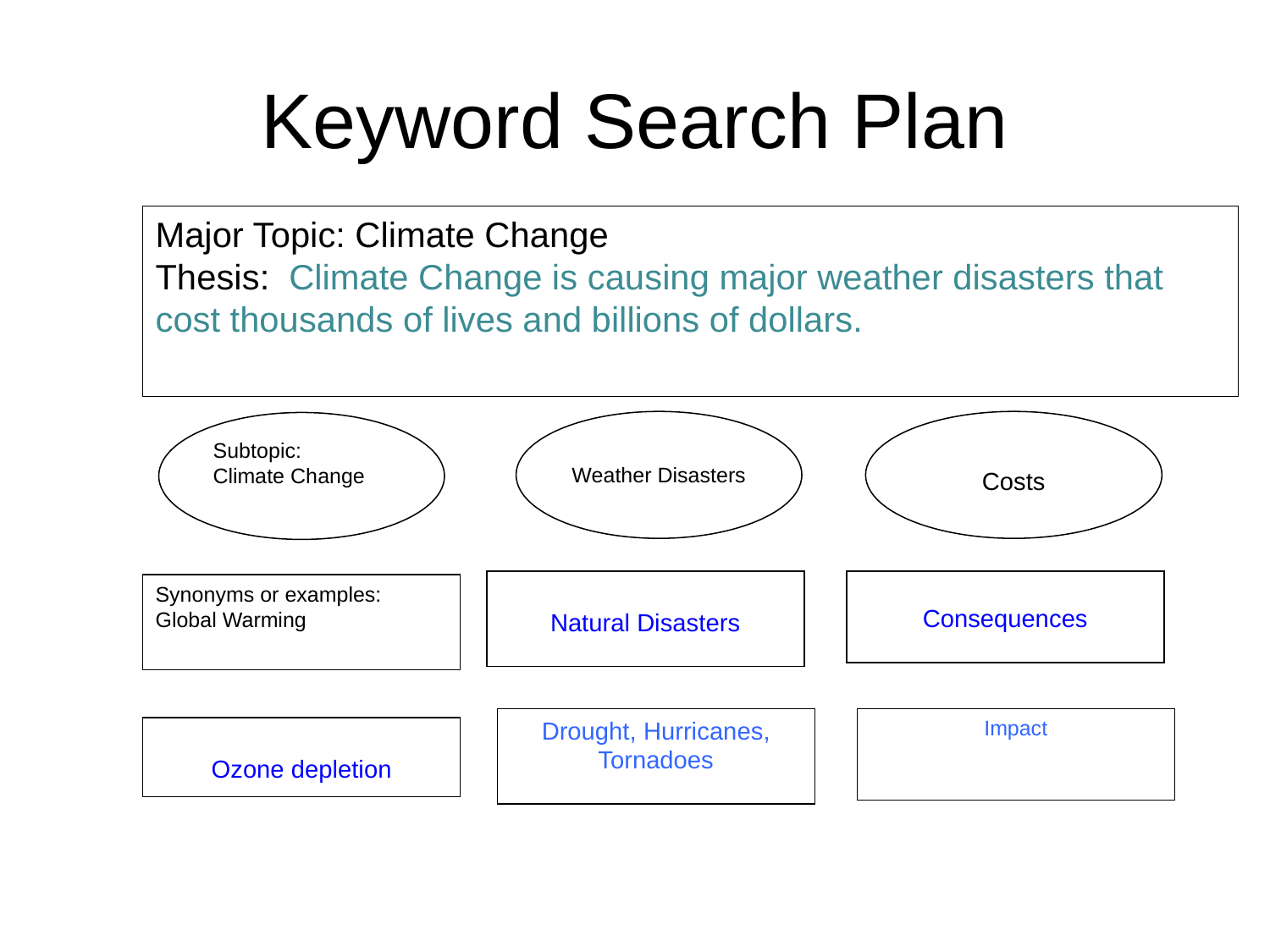

# Keyword Search Plan
Major Topic: Climate Change
Thesis:  Climate Change is causing major weather disasters that cost thousands of lives and billions of dollars.

Weather Disasters

Costs
Subtopic:
Climate Change

Natural Disasters

Consequences
Synonyms or examples:
Global Warming
Drought, Hurricanes, Tornadoes
Impact

Ozone depletion